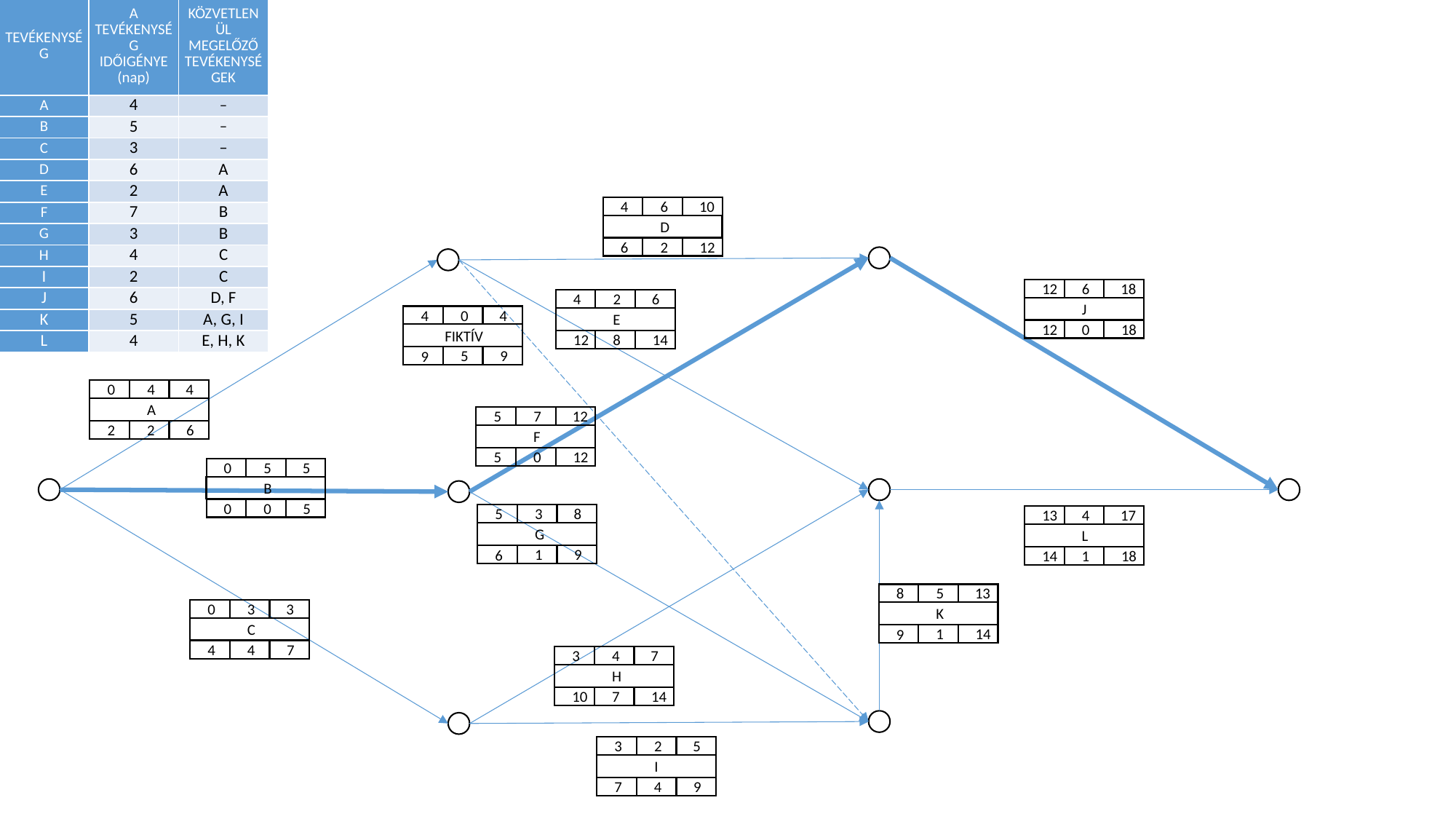

| TEVÉKENYSÉG | A TEVÉKENYSÉG IDŐIGÉNYE (nap) | KÖZVETLENÜL MEGELŐZŐ TEVÉKENYSÉGEK |
| --- | --- | --- |
| A | 4 | – |
| B | 5 | – |
| C | 3 | – |
| D | 6 | A |
| E | 2 | A |
| F | 7 | B |
| G | 3 | B |
| H | 4 | C |
| I | 2 | C |
| J | 6 | D, F |
| K | 5 | A, G, I |
| L | 4 | E, H, K |
4
6
10

D
2
12
6

12
6
18

J
0
18
12
4
2
6

E
8
14
12
4
0
4

FIKTÍV
5
9
9
0
4
4

A
2
6
2
5
7
12

F
0
12
5
0
5
5

B
0
5
0

5
3
8

G
1
9
6
13
4
17

L
1
18
14
8
5
13

K
1
14
9
0
3
3

C
4
7
4
3
4
7

H
7
14
10

3
2
5

I
4
9
7